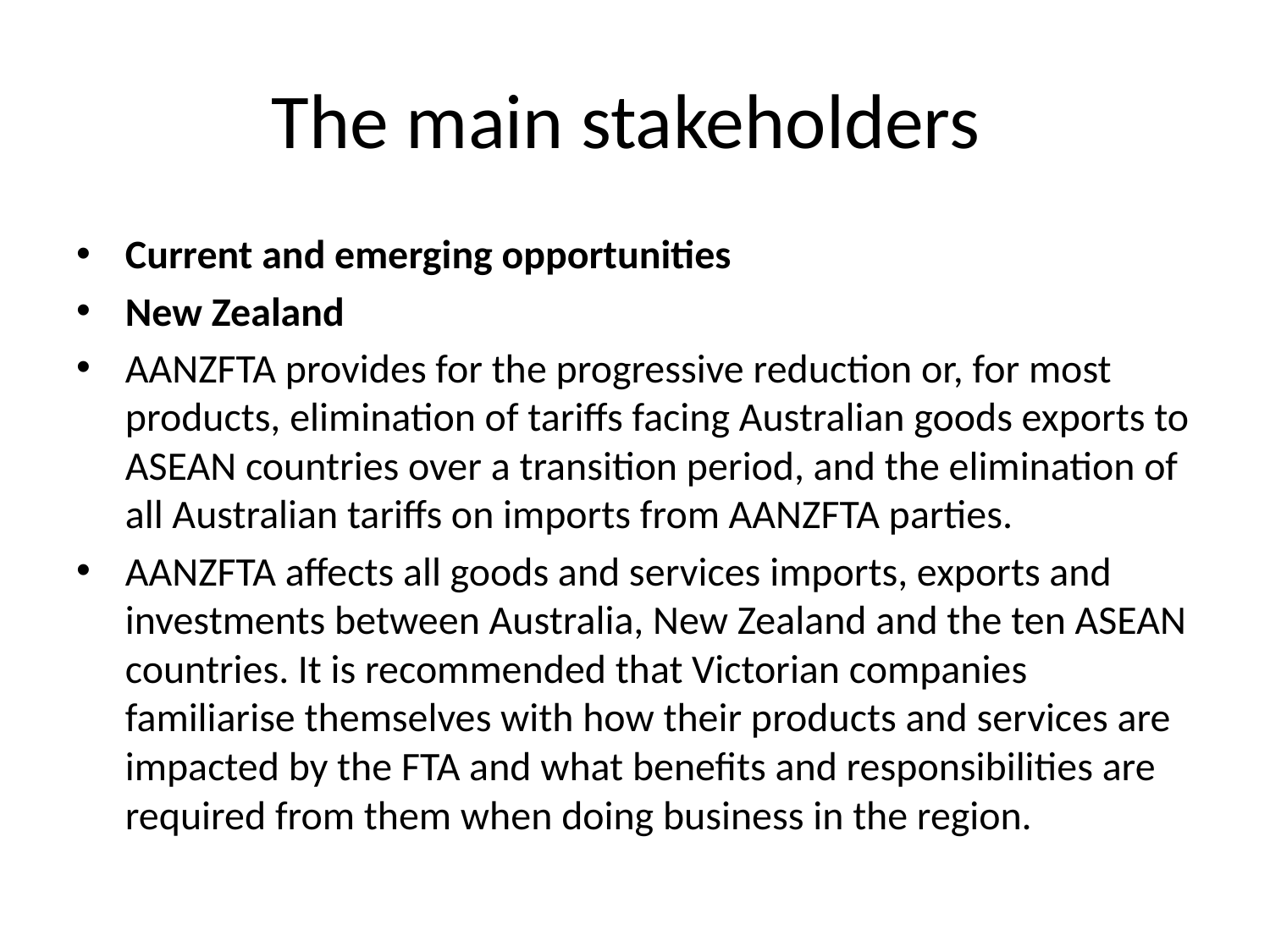

# The main stakeholders
Current and emerging opportunities
New Zealand
AANZFTA provides for the progressive reduction or, for most products, elimination of tariffs facing Australian goods exports to ASEAN countries over a transition period, and the elimination of all Australian tariffs on imports from AANZFTA parties.
AANZFTA affects all goods and services imports, exports and investments between Australia, New Zealand and the ten ASEAN countries. It is recommended that Victorian companies familiarise themselves with how their products and services are impacted by the FTA and what benefits and responsibilities are required from them when doing business in the region.